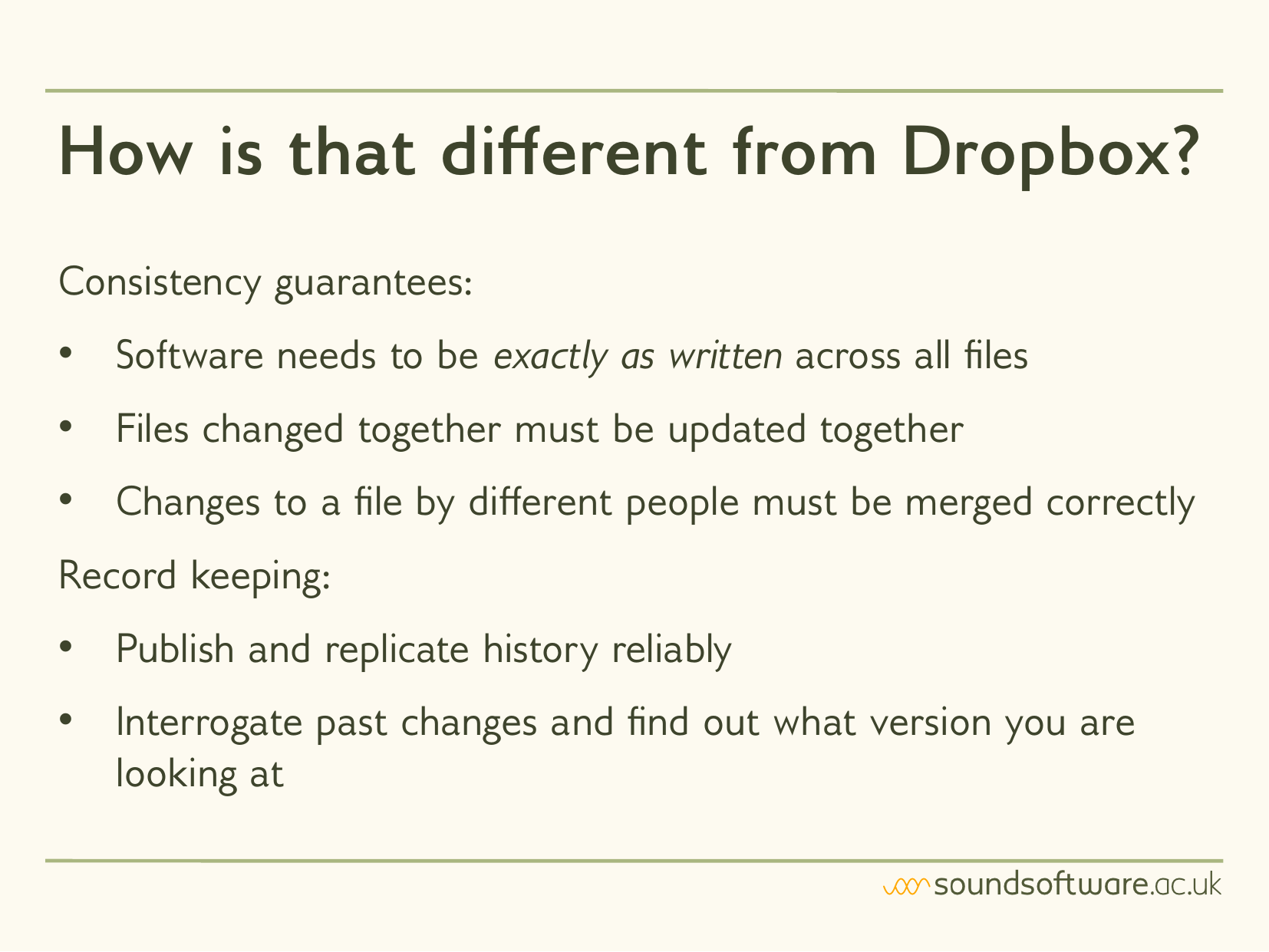

# How is that different from Dropbox?

Consistency guarantees:
Software needs to be exactly as written across all files
Files changed together must be updated together
Changes to a file by different people must be merged correctly
Record keeping:
Publish and replicate history reliably
Interrogate past changes and find out what version you are looking at